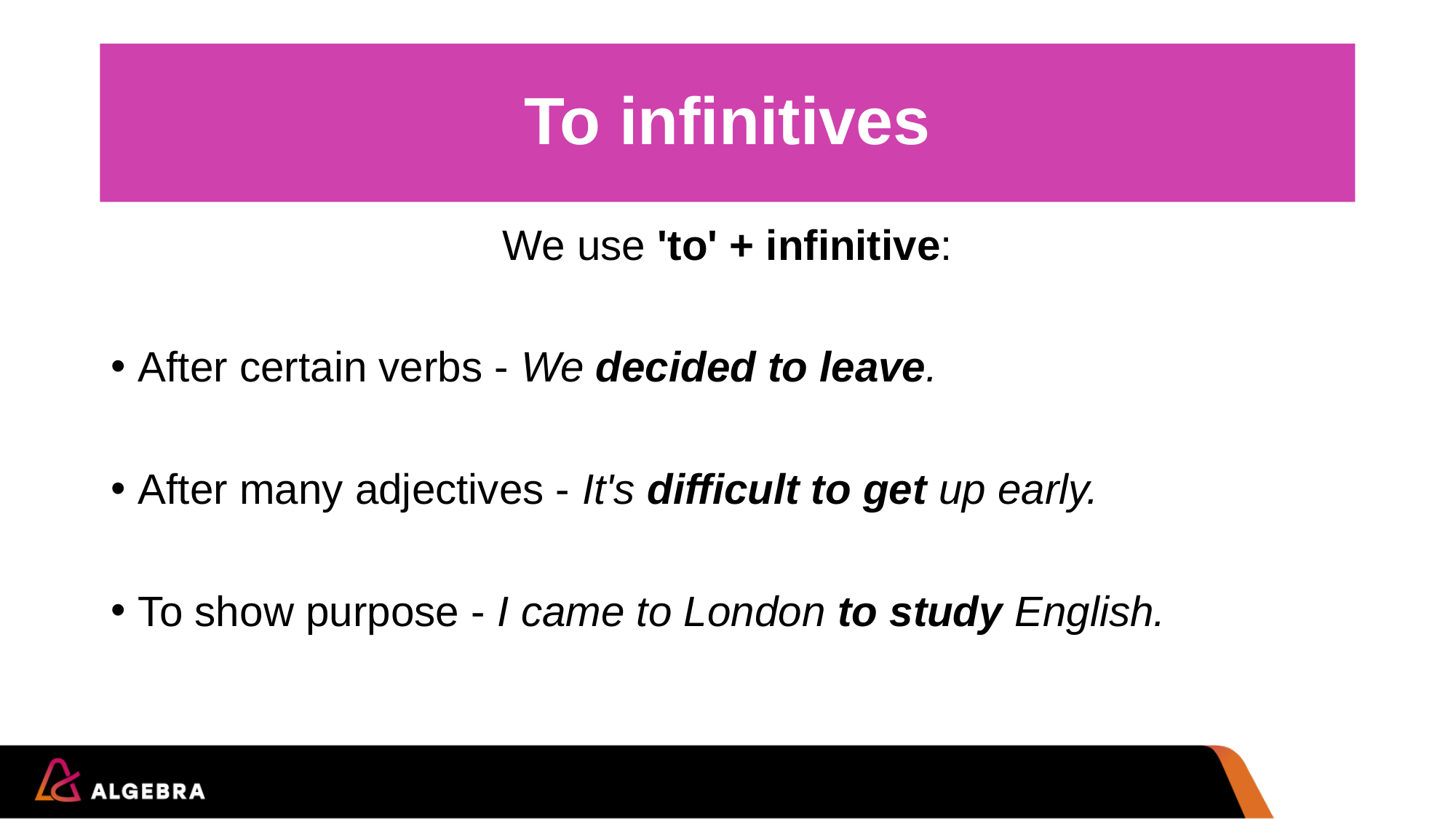

# To infinitives
We use 'to' + infinitive:

After certain verbs - We decided to leave.

After many adjectives - It's difficult to get up early.

To show purpose - I came to London to study English.